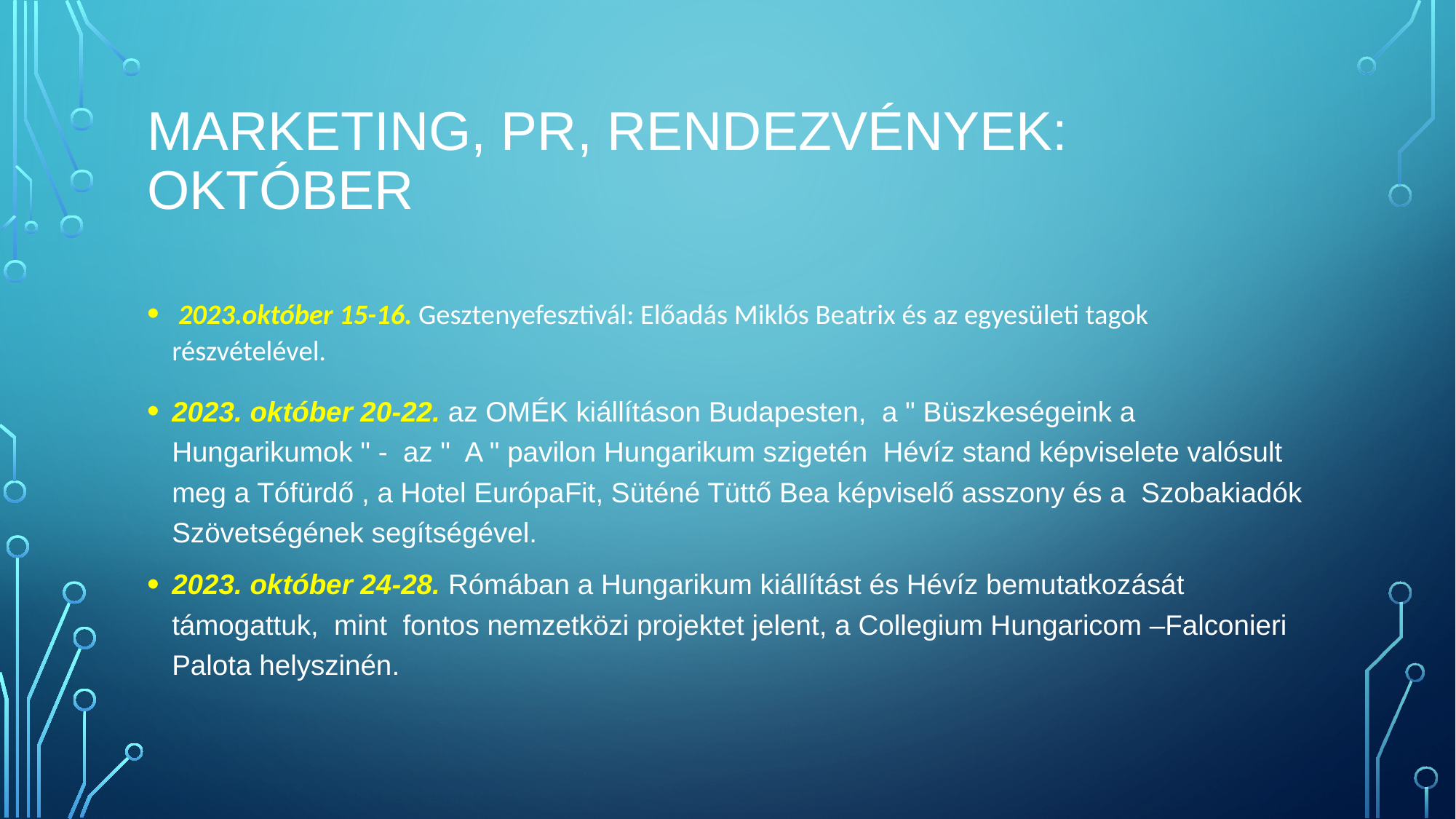

# Marketing, PR, Rendezvények: Október

 2023.október 15-16. Gesztenyefesztivál: Előadás Miklós Beatrix és az egyesületi tagok  részvételével.
2023. október 20-22. az OMÉK kiállításon Budapesten,  a " Büszkeségeink a Hungarikumok " -  az "  A " pavilon Hungarikum szigetén  Hévíz stand képviselete valósult meg a Tófürdő , a Hotel EurópaFit, Süténé Tüttő Bea képviselő asszony és a  Szobakiadók Szövetségének segítségével.
2023. október 24-28. Rómában a Hungarikum kiállítást és Hévíz bemutatkozását támogattuk,  mint  fontos nemzetközi projektet jelent, a Collegium Hungaricom –Falconieri Palota helyszinén.